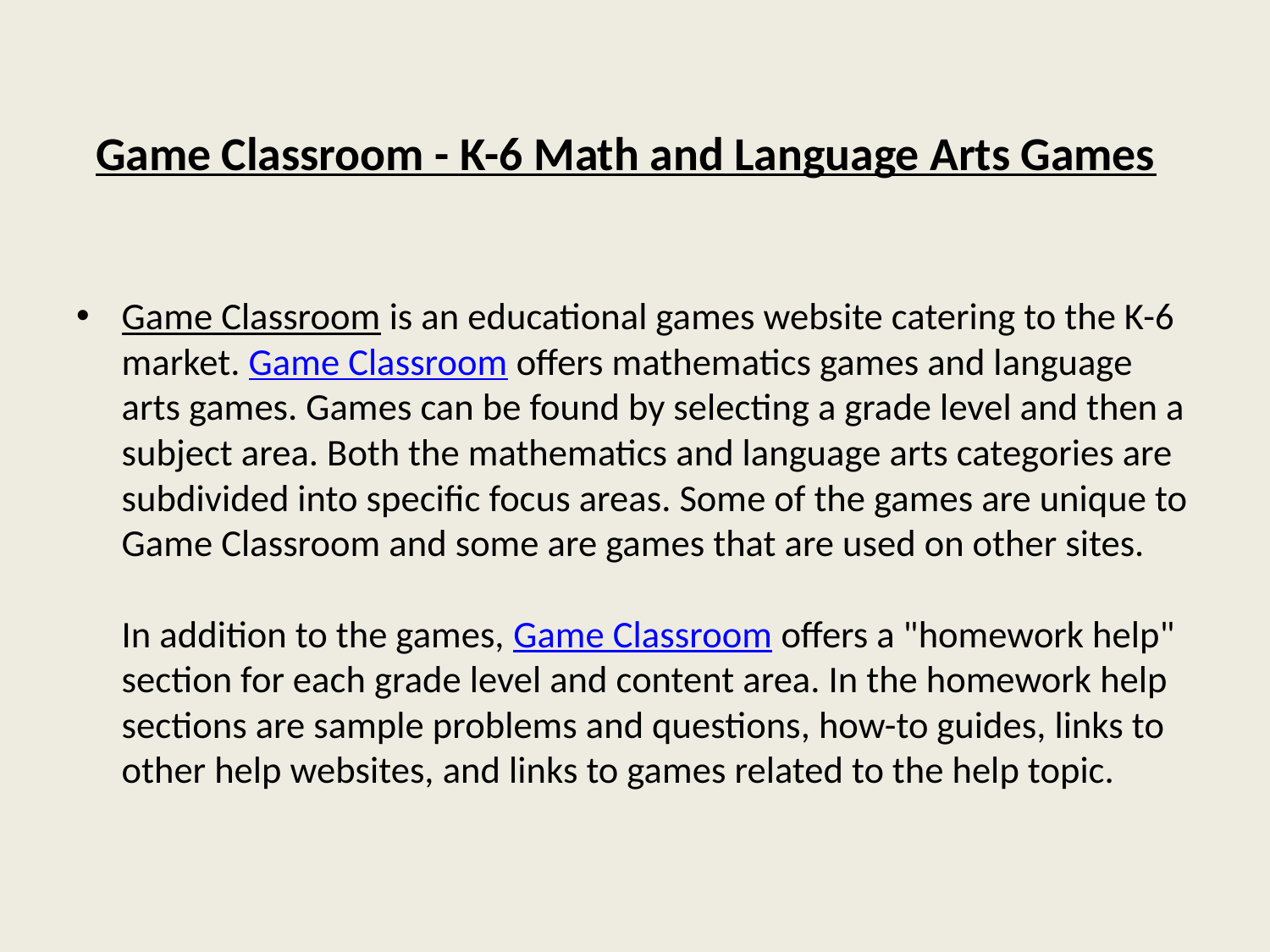

# Game Classroom - K-6 Math and Language Arts Games
Game Classroom is an educational games website catering to the K-6 market. Game Classroom offers mathematics games and language arts games. Games can be found by selecting a grade level and then a subject area. Both the mathematics and language arts categories are subdivided into specific focus areas. Some of the games are unique to Game Classroom and some are games that are used on other sites.
In addition to the games, Game Classroom offers a "homework help" section for each grade level and content area. In the homework help sections are sample problems and questions, how-to guides, links to other help websites, and links to games related to the help topic.